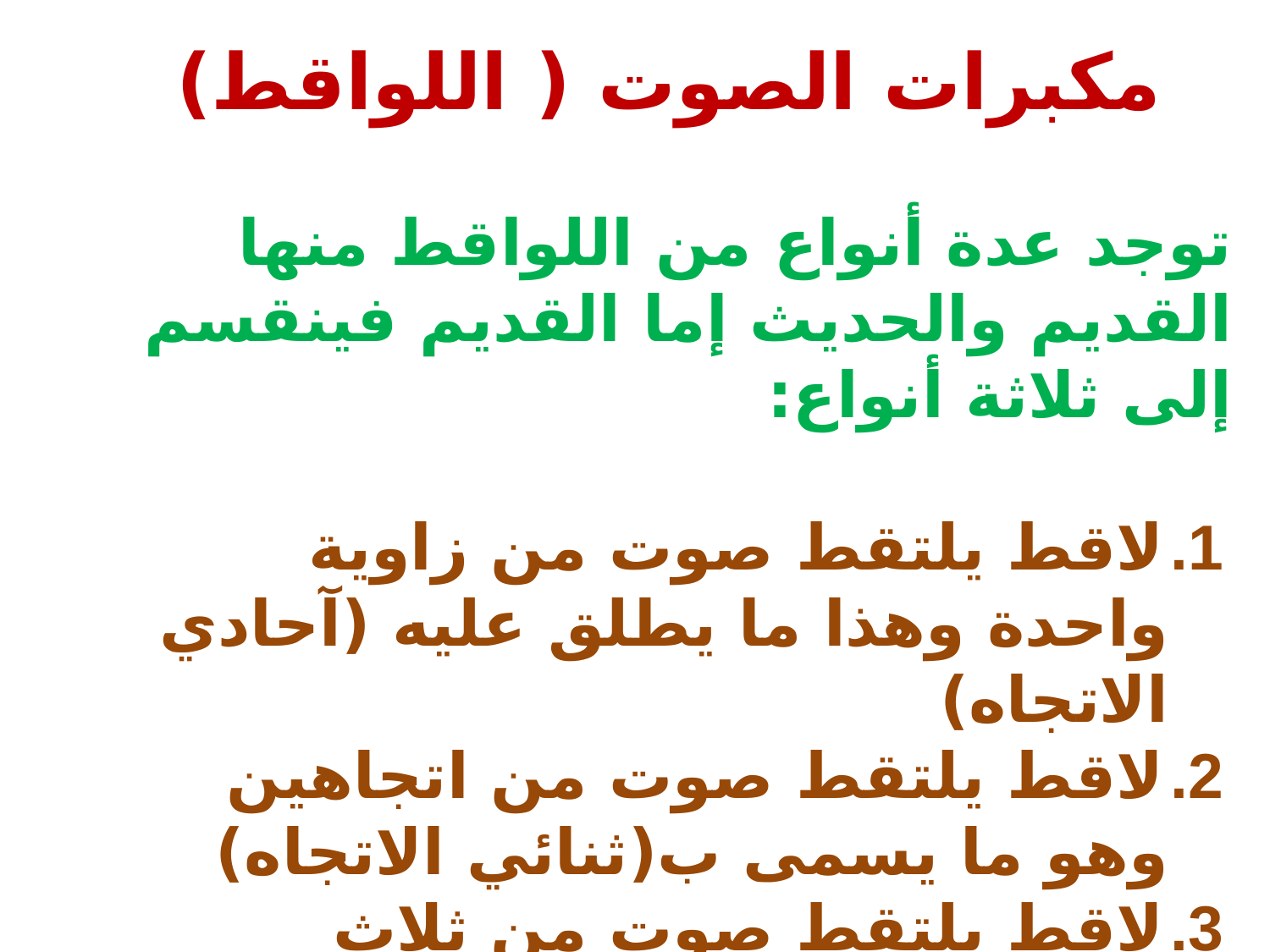

مكبرات الصوت ( اللواقط)

توجد عدة أنواع من اللواقط منها القديم والحديث إما القديم فينقسم إلى ثلاثة أنواع:

لاقط يلتقط صوت من زاوية واحدة وهذا ما يطلق عليه (آحادي الاتجاه)
لاقط يلتقط صوت من اتجاهين وهو ما يسمى ب(ثنائي الاتجاه)
لاقط يلتقط صوت من ثلاث اتجاهات وهو ما يعرف ب(متعدد الاتجاهات)